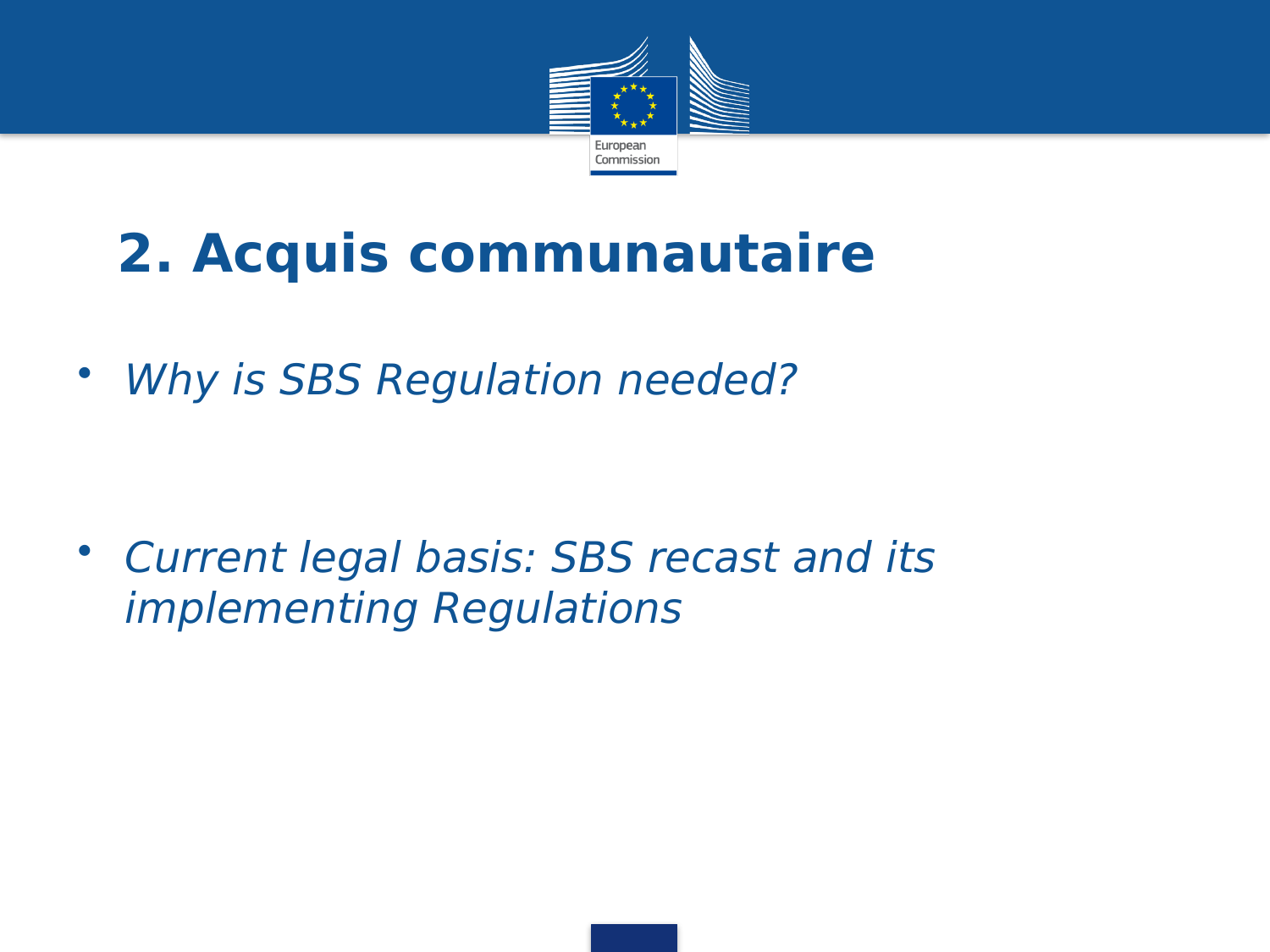

# 2. Acquis communautaire
Why is SBS Regulation needed?

Current legal basis: SBS recast and its implementing Regulations